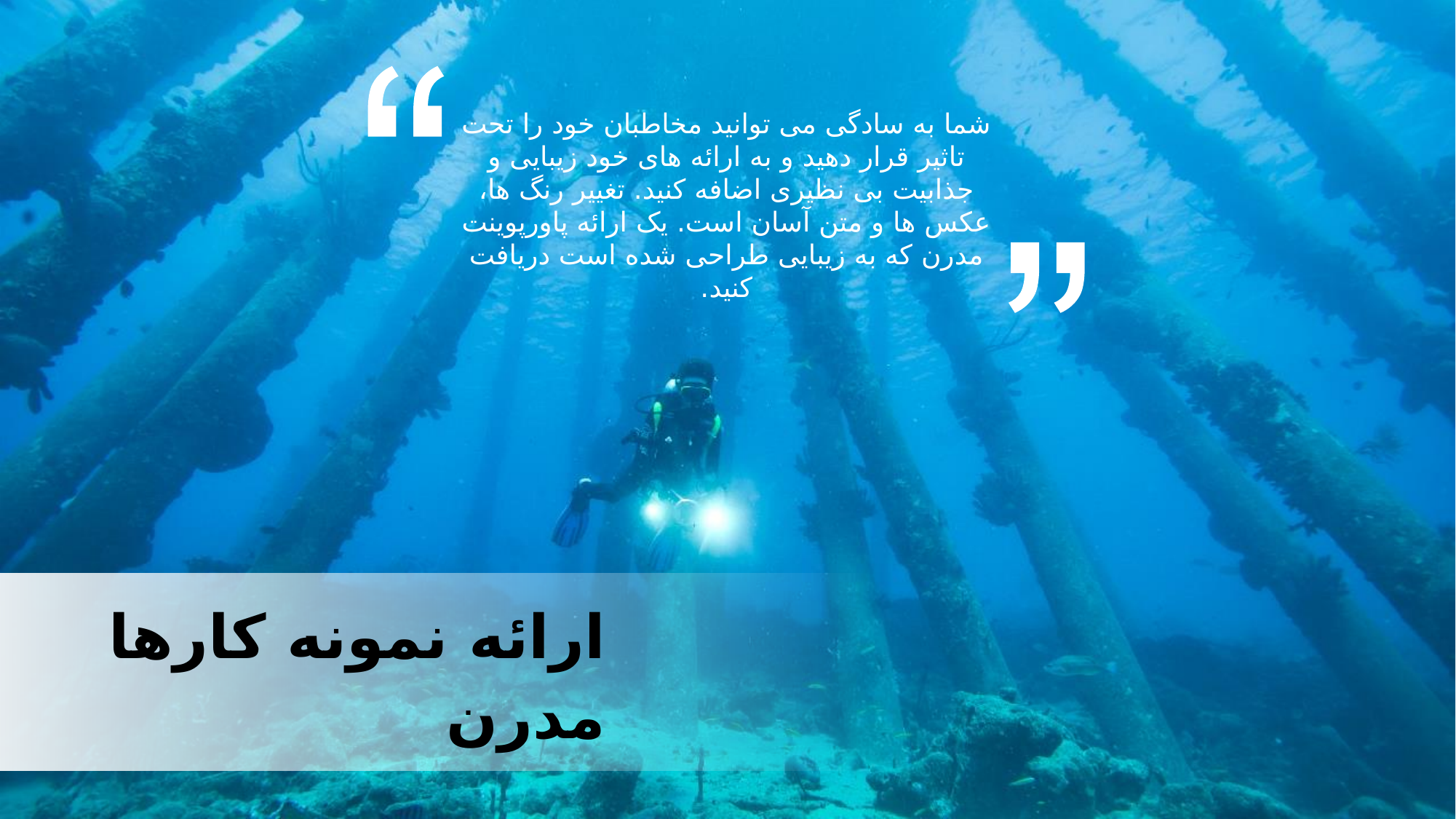

شما به سادگی می توانید مخاطبان خود را تحت تاثیر قرار دهید و به ارائه های خود زیبایی و جذابیت بی نظیری اضافه کنید. تغییر رنگ ها، عکس ها و متن آسان است. یک ارائه پاورپوینت مدرن که به زیبایی طراحی شده است دریافت کنید.

ارائه نمونه کارها مدرن